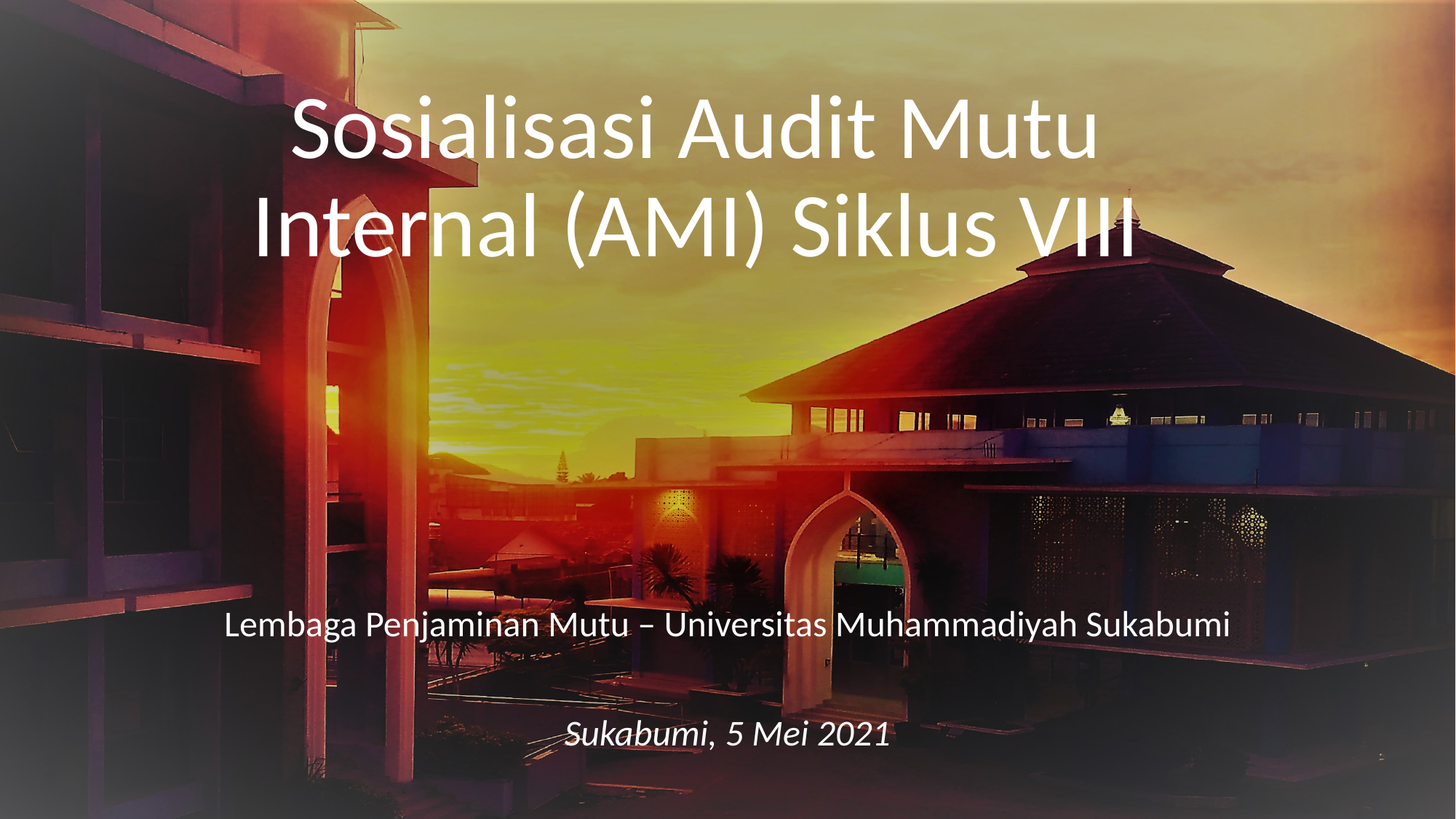

# Sosialisasi Audit Mutu Internal (AMI) Siklus VIII
Lembaga Penjaminan Mutu – Universitas Muhammadiyah Sukabumi

Sukabumi, 5 Mei 2021